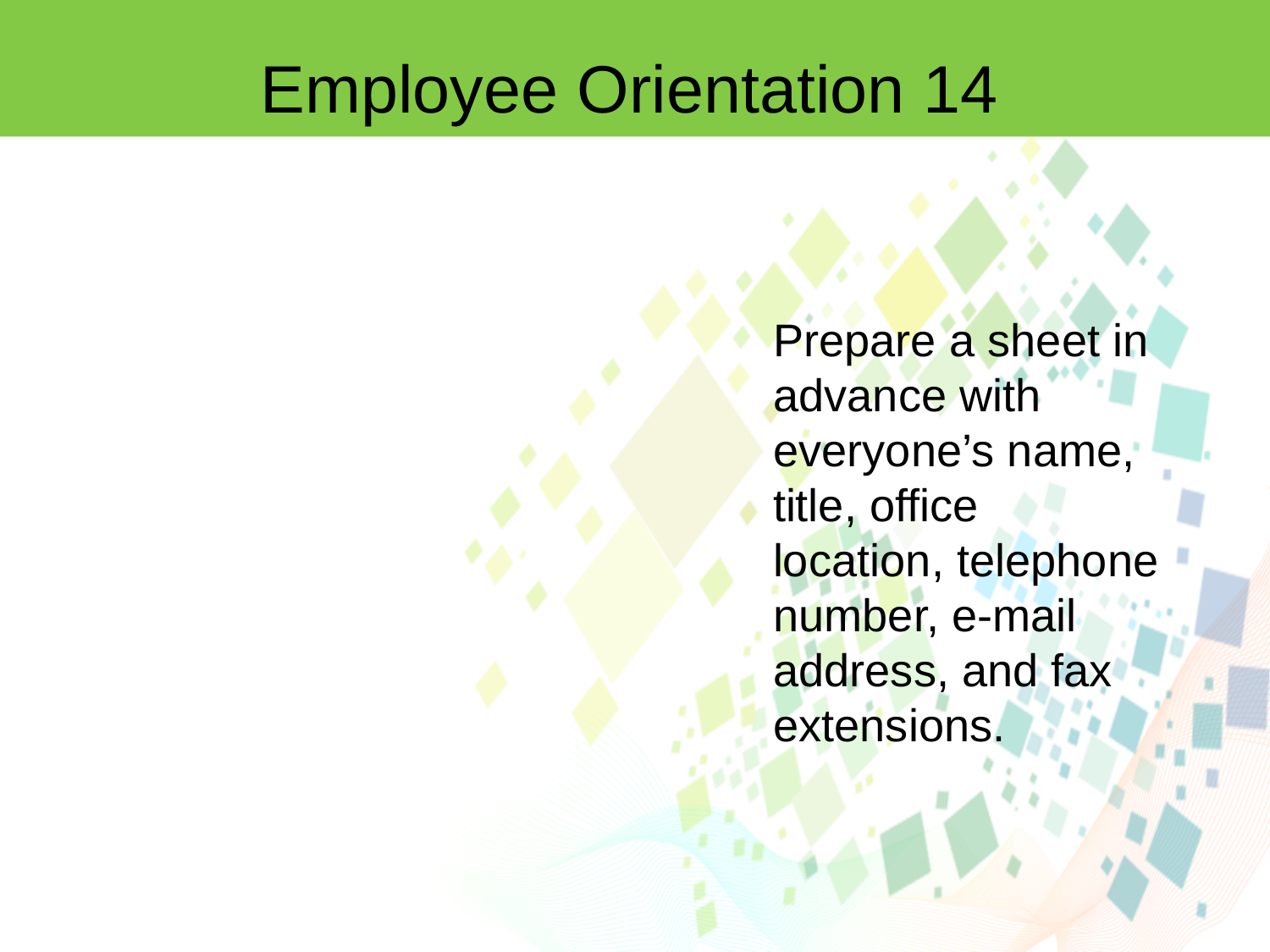

Employee Orientation 14
Prepare a sheet in advance with everyone’s name, title, office location, telephone number, e-mail address, and fax extensions.